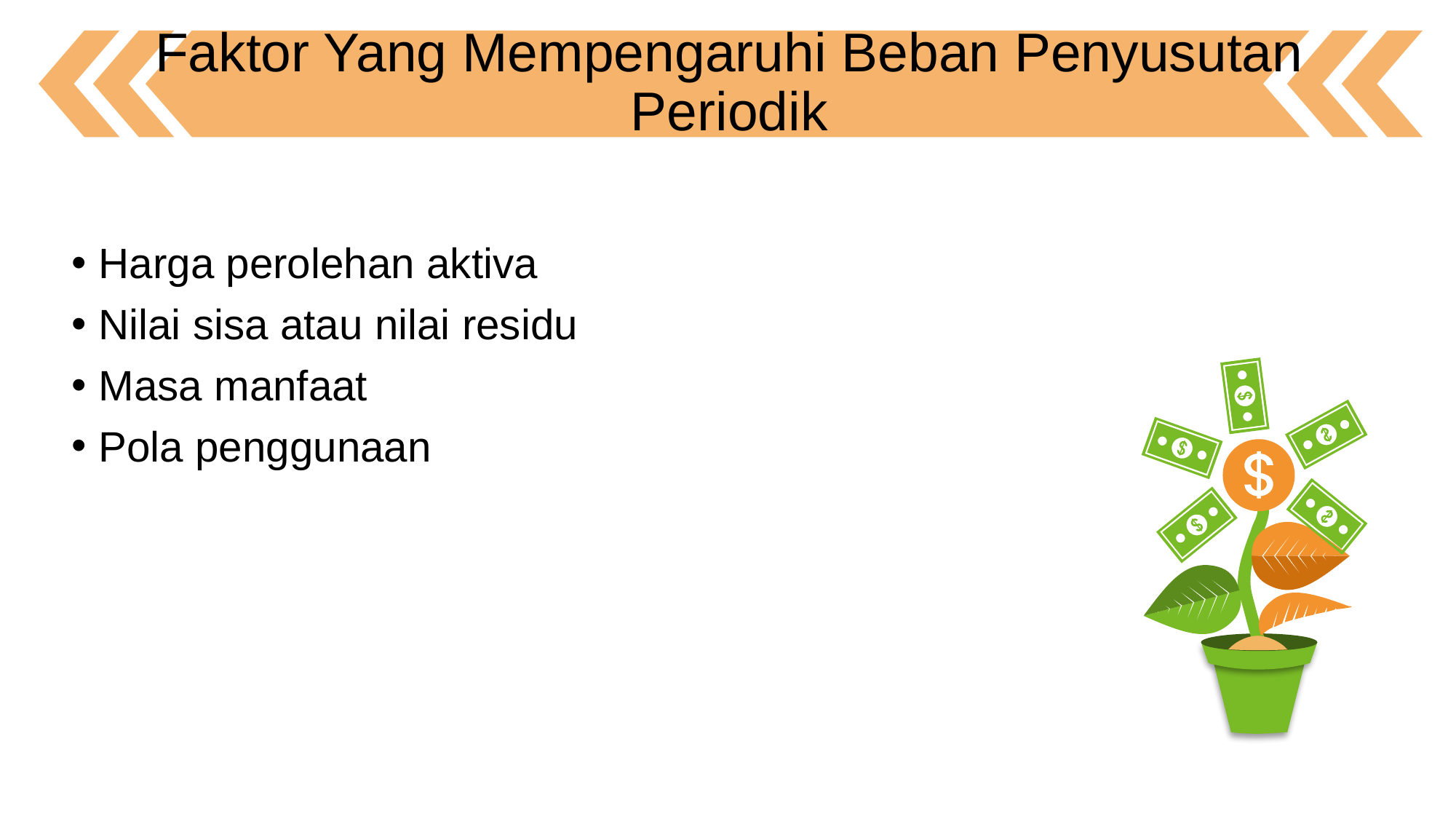

Faktor Yang Mempengaruhi Beban Penyusutan Periodik
Harga perolehan aktiva
Nilai sisa atau nilai residu
Masa manfaat
Pola penggunaan